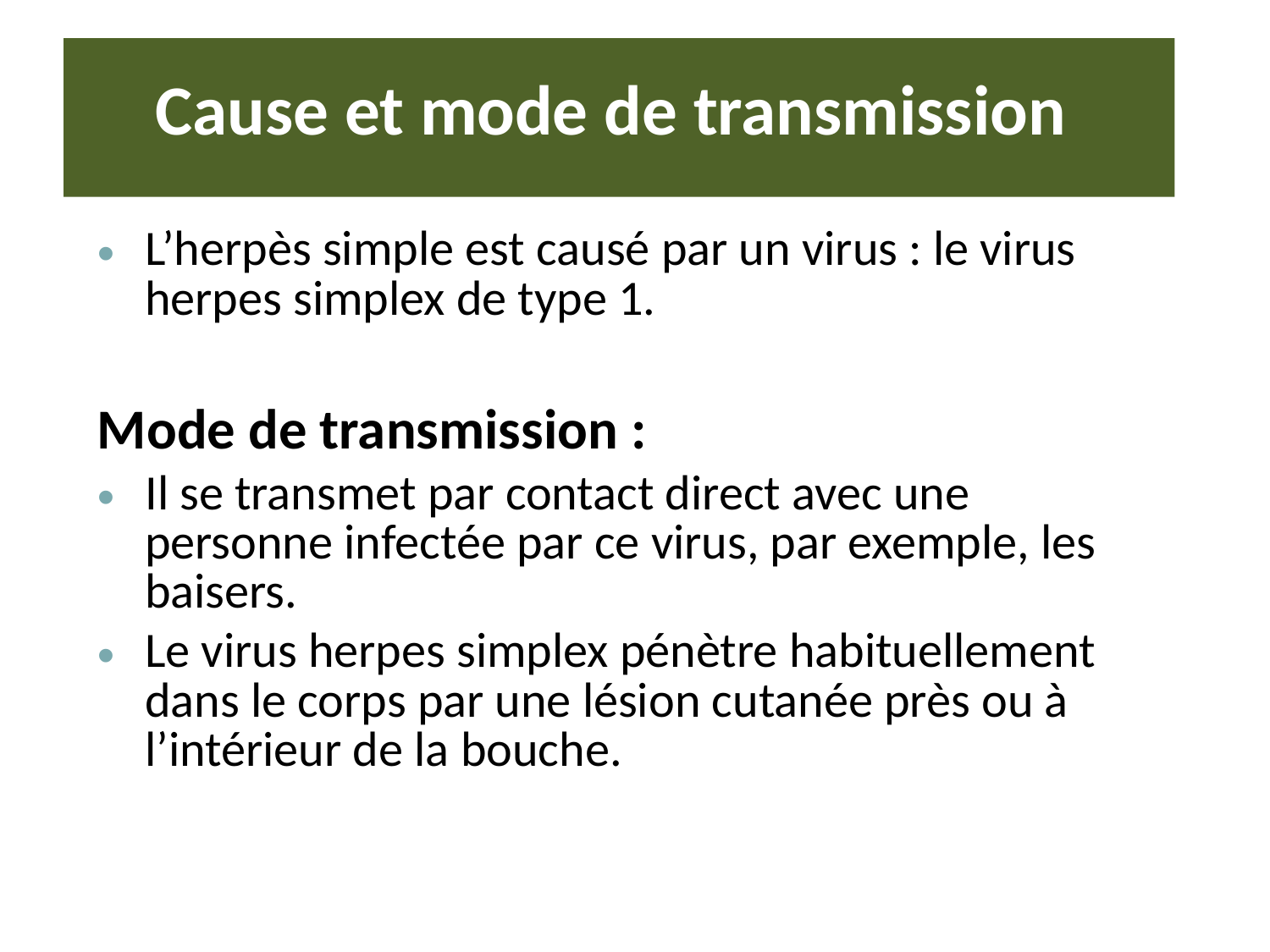

# Cause et mode de transmission
L’herpès simple est causé par un virus : le virus herpes simplex de type 1.

Mode de transmission :
Il se transmet par contact direct avec une personne infectée par ce virus, par exemple, les baisers.
Le virus herpes simplex pénètre habituellement dans le corps par une lésion cutanée près ou à l’intérieur de la bouche.